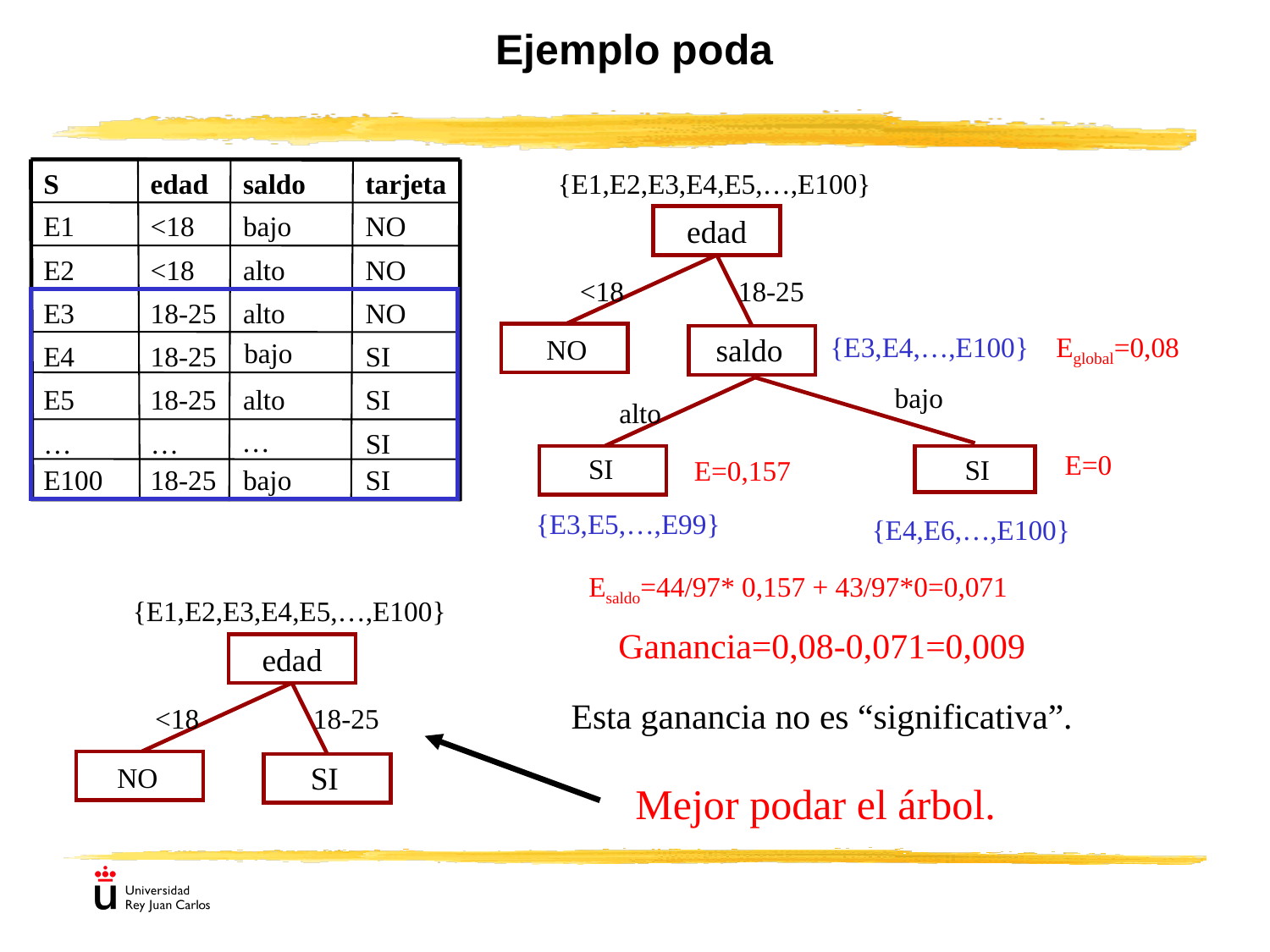

Ejemplo poda

S

edad

saldo

tarjeta

E1

<18
bajo
NO
E2

<18
alto
NO
E3

18-25
alto
NO
bajo
E4

18-25
SI

E5
18-25
alto
SI
{E1,E2,E3,E4,E5,…,E100}
edad

<18
18-25

{E3,E4,…,E100}
Eglobal=0,08
saldo
NO
bajo

alto

…

…
…
SI
E=0
SI
SI
E=0,157
E100
18-25
bajo
SI

{E3,E5,…,E99}
{E4,E6,…,E100}
Esaldo=44/97* 0,157 + 43/97*0=0,071
{E1,E2,E3,E4,E5,…,E100}
Ganancia=0,08-0,071=0,009
edad

<18
18-25

Esta ganancia no es “significativa”.
SI
NO
Mejor podar el árbol.